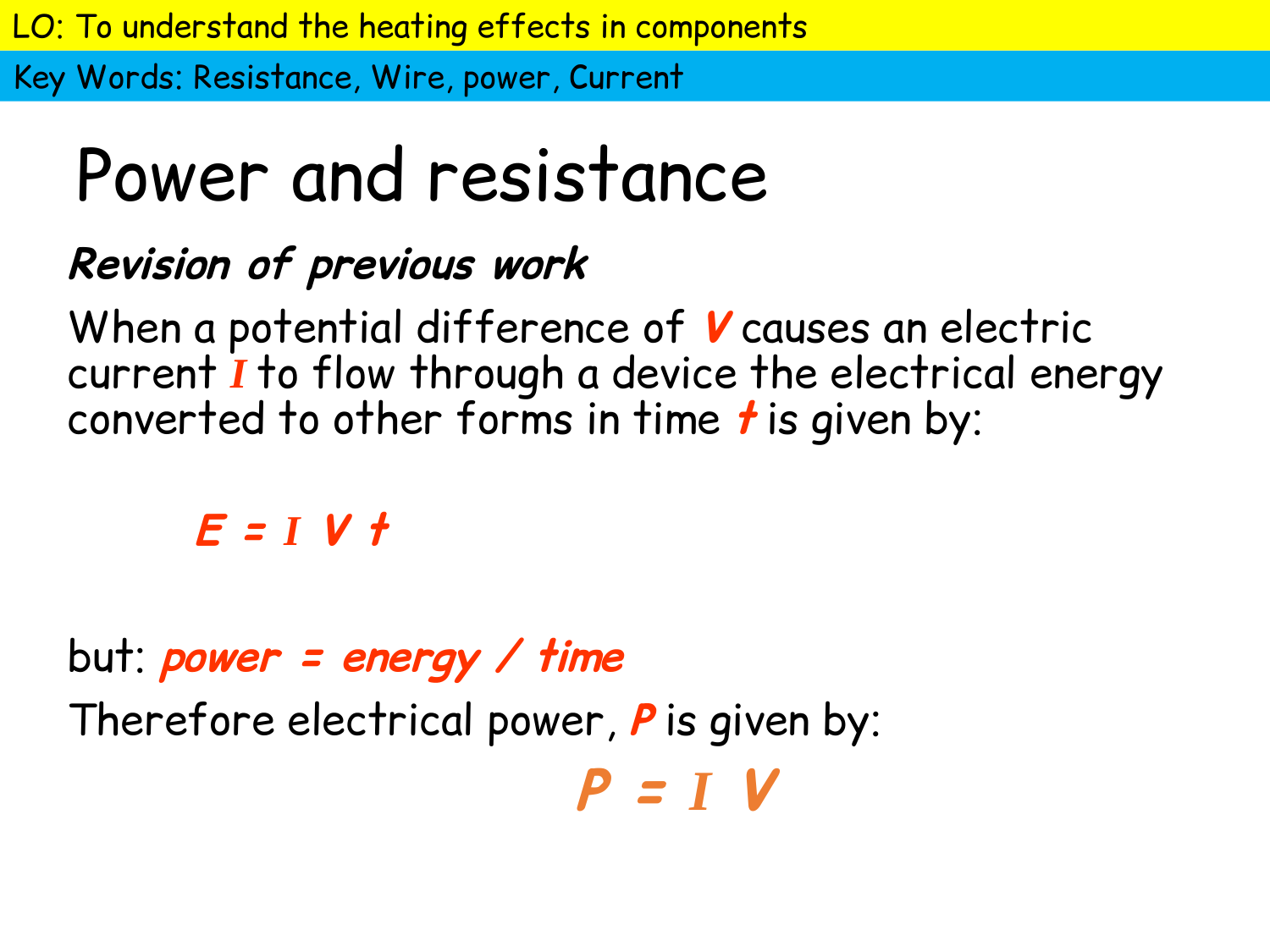

# Power and resistance
Revision of previous work
When a potential difference of V causes an electric current I to flow through a device the electrical energy converted to other forms in time t is given by:

	E = I V t

but: power = energy / time
Therefore electrical power, P is given by:
				P = I V